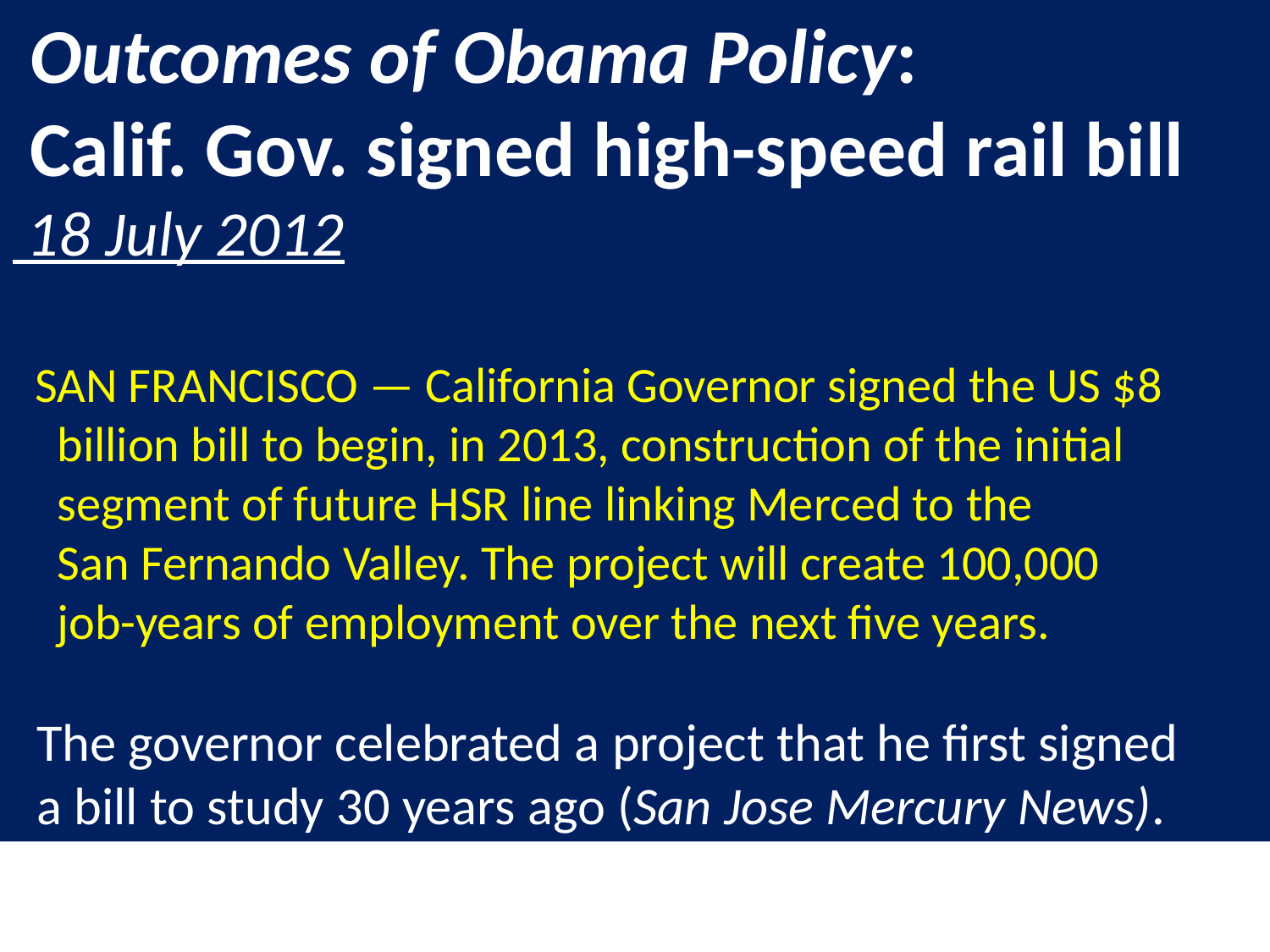

Outcomes of Obama Policy:
 Calif. Gov. signed high-speed rail bill
 18 July 2012

  SAN FRANCISCO — California Governor signed the US $8
    billion bill to begin, in 2013, construction of the initial
    segment of future HSR line linking Merced to the
    San Fernando Valley. The project will create 100,000
    job-years of employment over the next five years.

  The governor celebrated a project that he first signed
  a bill to study 30 years ago (San Jose Mercury News).